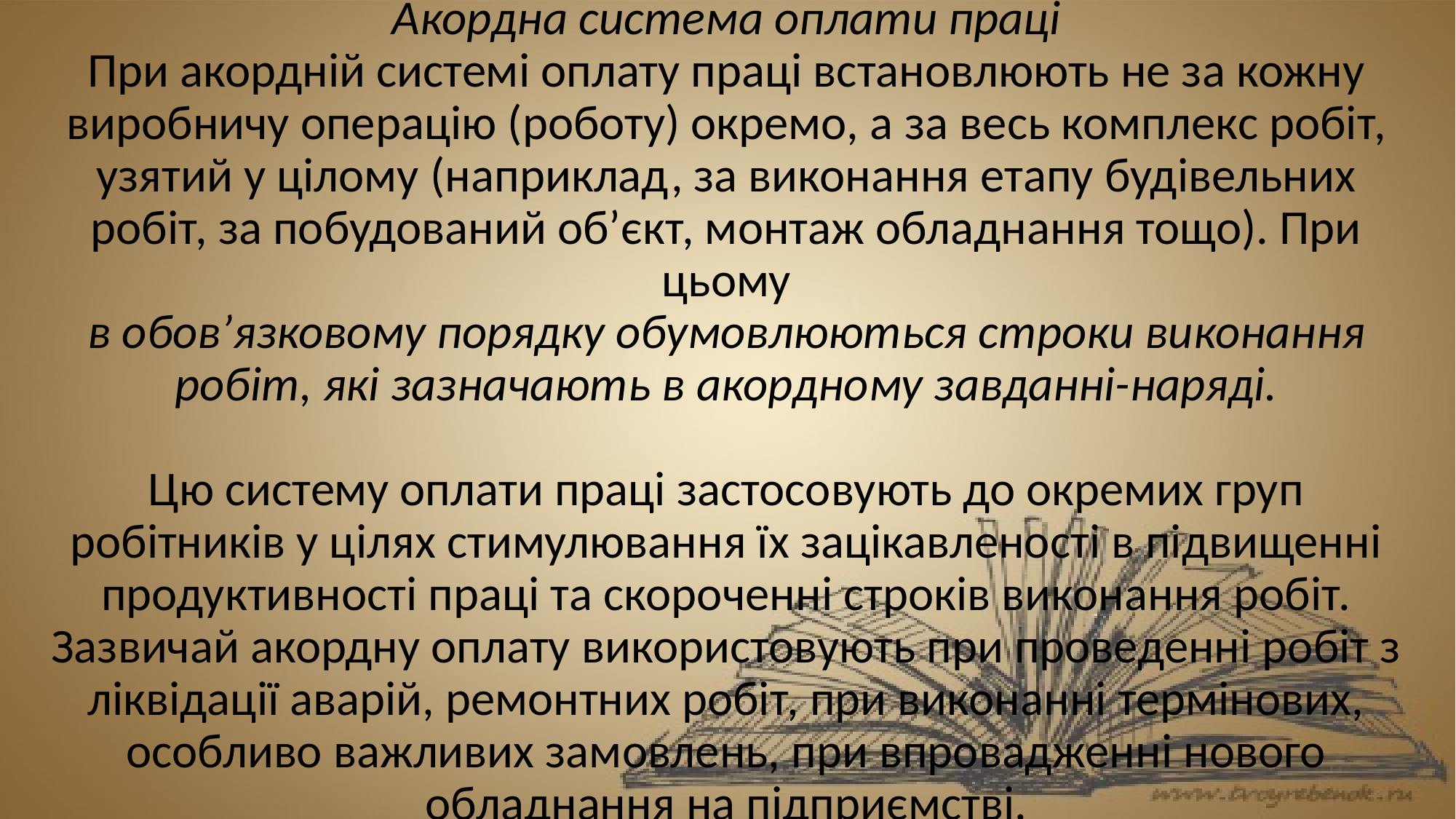

# Акордна система оплати праці При акордній системі оплату праці встановлюють не за кожну виробничу операцію (роботу) окремо, а за весь комплекс робіт, узятий у цілому (наприклад, за виконання етапу будівельних робіт, за побудований об’єкт, монтаж обладнання тощо). При цьому в обов’язковому порядку обумовлюються строки виконання робіт, які зазначають в акордному завданні-наряді. Цю систему оплати праці застосовують до окремих груп робітників у цілях стимулювання їх зацікавленості в підвищенні продуктивності праці та скороченні строків виконання робіт. Зазвичай акордну оплату використовують при проведенні робіт з ліквідації аварій, ремонтних робіт, при виконанні термінових, особливо важливих замовлень, при впровадженні нового обладнання на підприємстві.